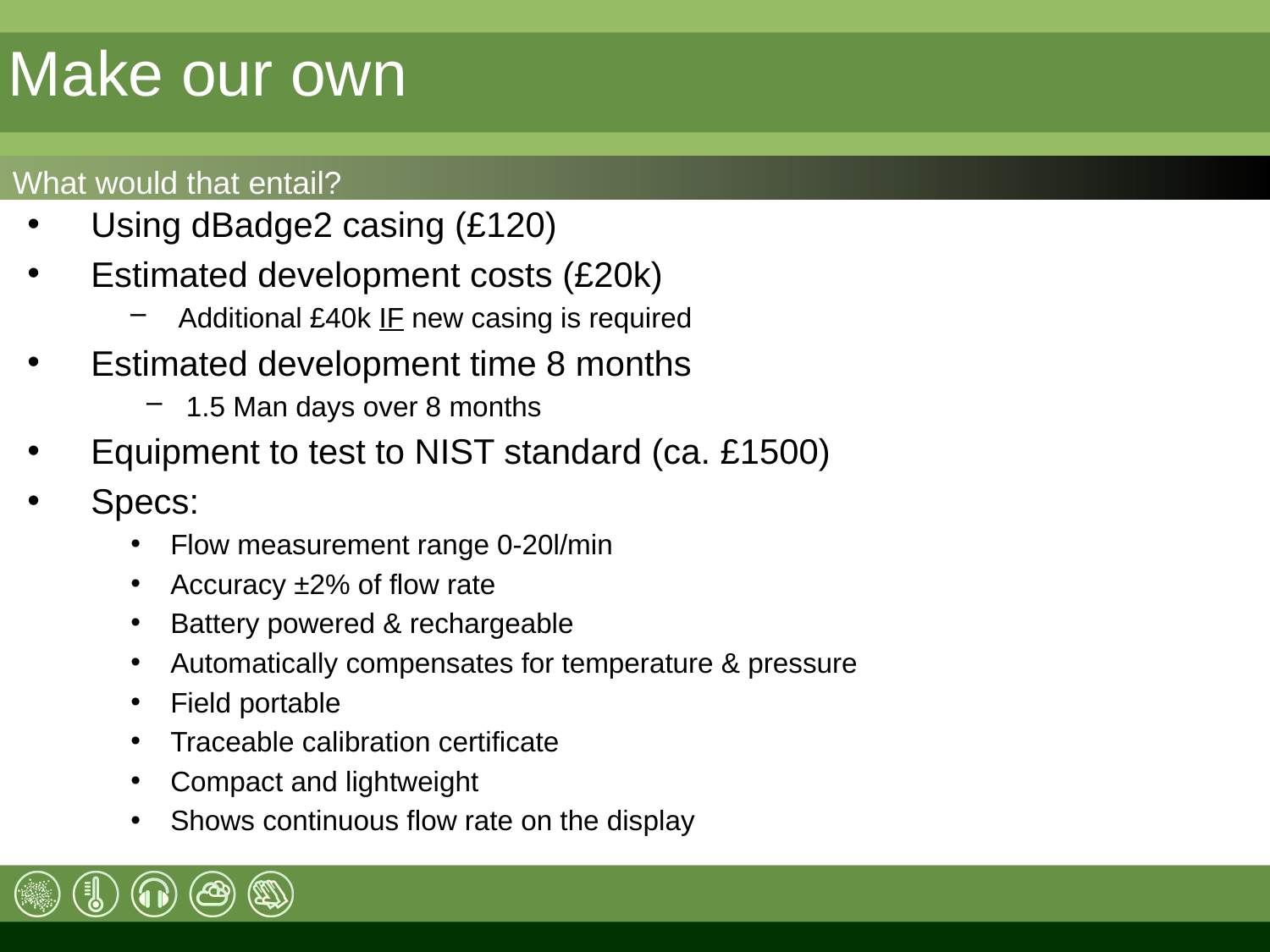

Make our own
What would that entail?
Using dBadge2 casing (£120)
Estimated development costs (£20k)
Additional £40k IF new casing is required
Estimated development time 8 months
1.5 Man days over 8 months
Equipment to test to NIST standard (ca. £1500)
Specs:
Flow measurement range 0-20l/min
Accuracy ±2% of flow rate
Battery powered & rechargeable
Automatically compensates for temperature & pressure
Field portable
Traceable calibration certificate
Compact and lightweight
Shows continuous flow rate on the display